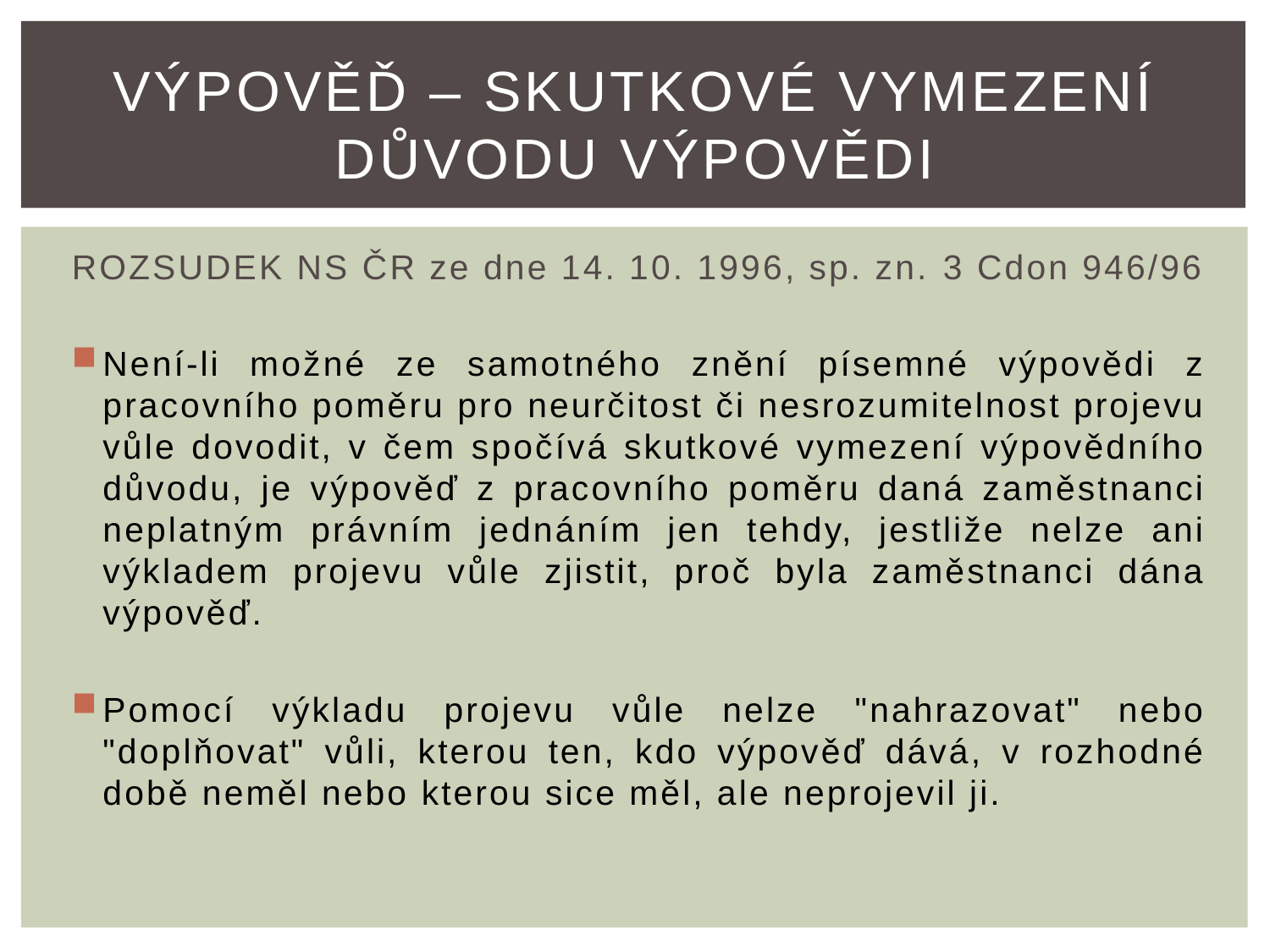

# Výpověď – skutkové vymezení důvodu výpovědi
ROZSUDEK NS ČR ze dne 14. 10. 1996, sp. zn. 3 Cdon 946/96

Není-li možné ze samotného znění písemné výpovědi z pracovního poměru pro neurčitost či nesrozumitelnost projevu vůle dovodit, v čem spočívá skutkové vymezení výpovědního důvodu, je výpověď z pracovního poměru daná zaměstnanci neplatným právním jednáním jen tehdy, jestliže nelze ani výkladem projevu vůle zjistit, proč byla zaměstnanci dána výpověď.

Pomocí výkladu projevu vůle nelze "nahrazovat" nebo "doplňovat" vůli, kterou ten, kdo výpověď dává, v rozhodné době neměl nebo kterou sice měl, ale neprojevil ji.